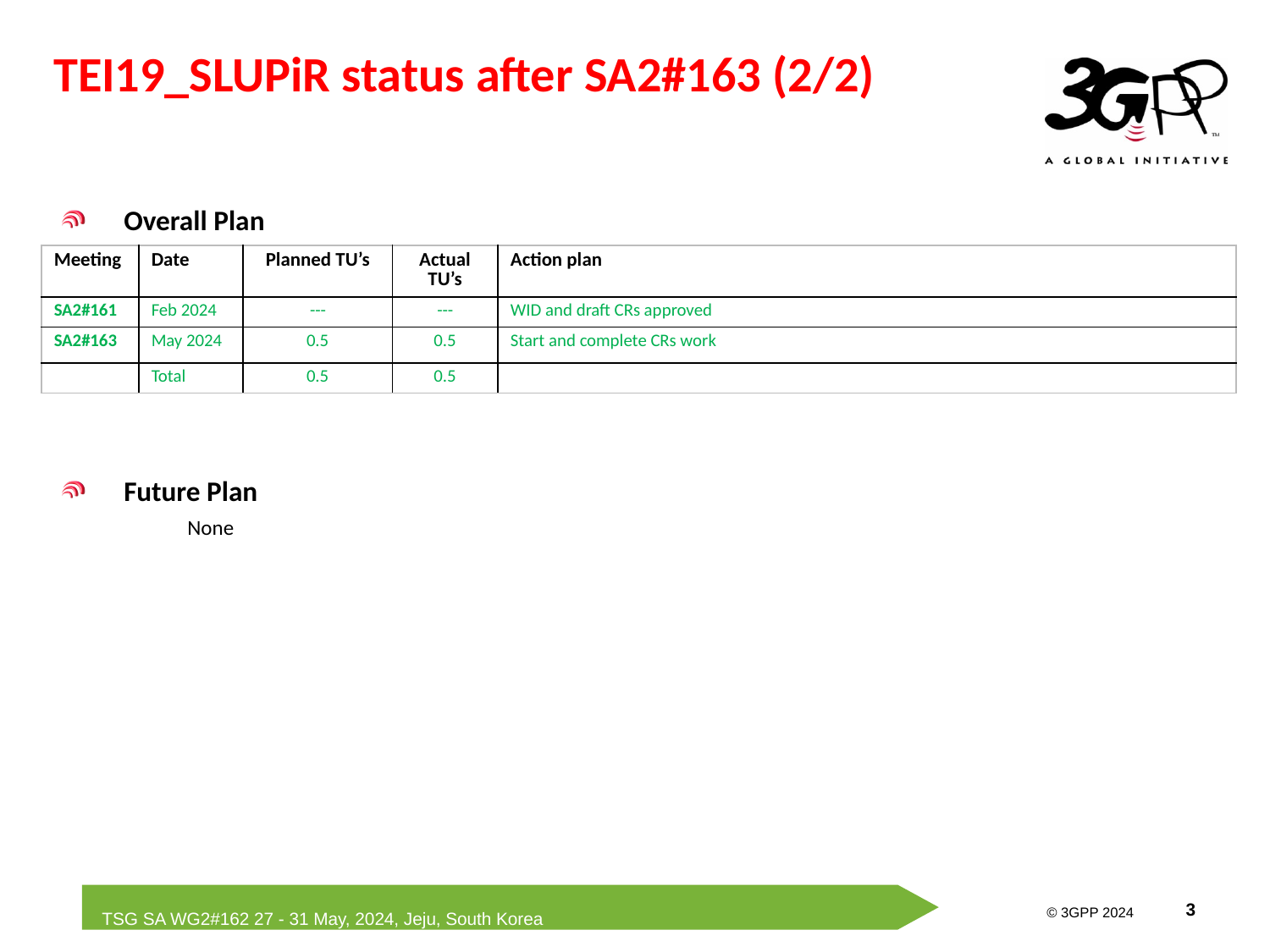

TEI19_SLUPiR status after SA2#163 (2/2)

Overall Plan

Future Plan
	None

| Meeting | Date | Planned TU’s | Actual TU’s | Action plan |
| --- | --- | --- | --- | --- |
| SA2#161 | Feb 2024 | --- | --- | WID and draft CRs approved |
| SA2#163 | May 2024 | 0.5 | 0.5 | Start and complete CRs work |
|  | Total | 0.5 | 0.5 |  |